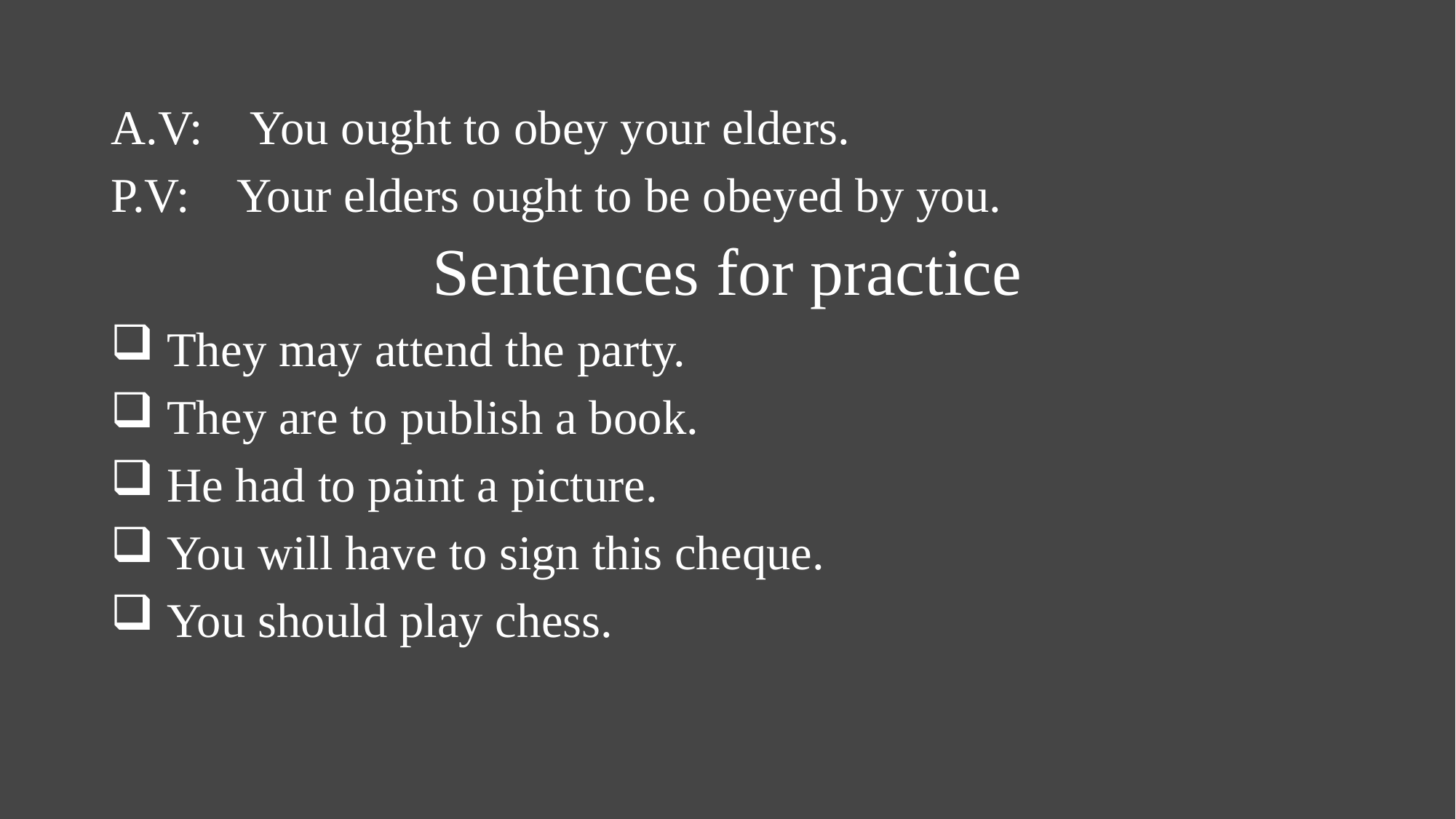

A.V:    You ought to obey your elders.
P.V:    Your elders ought to be obeyed by you.
Sentences for practice
 They may attend the party.
 They are to publish a book.
 He had to paint a picture.
 You will have to sign this cheque.
 You should play chess.